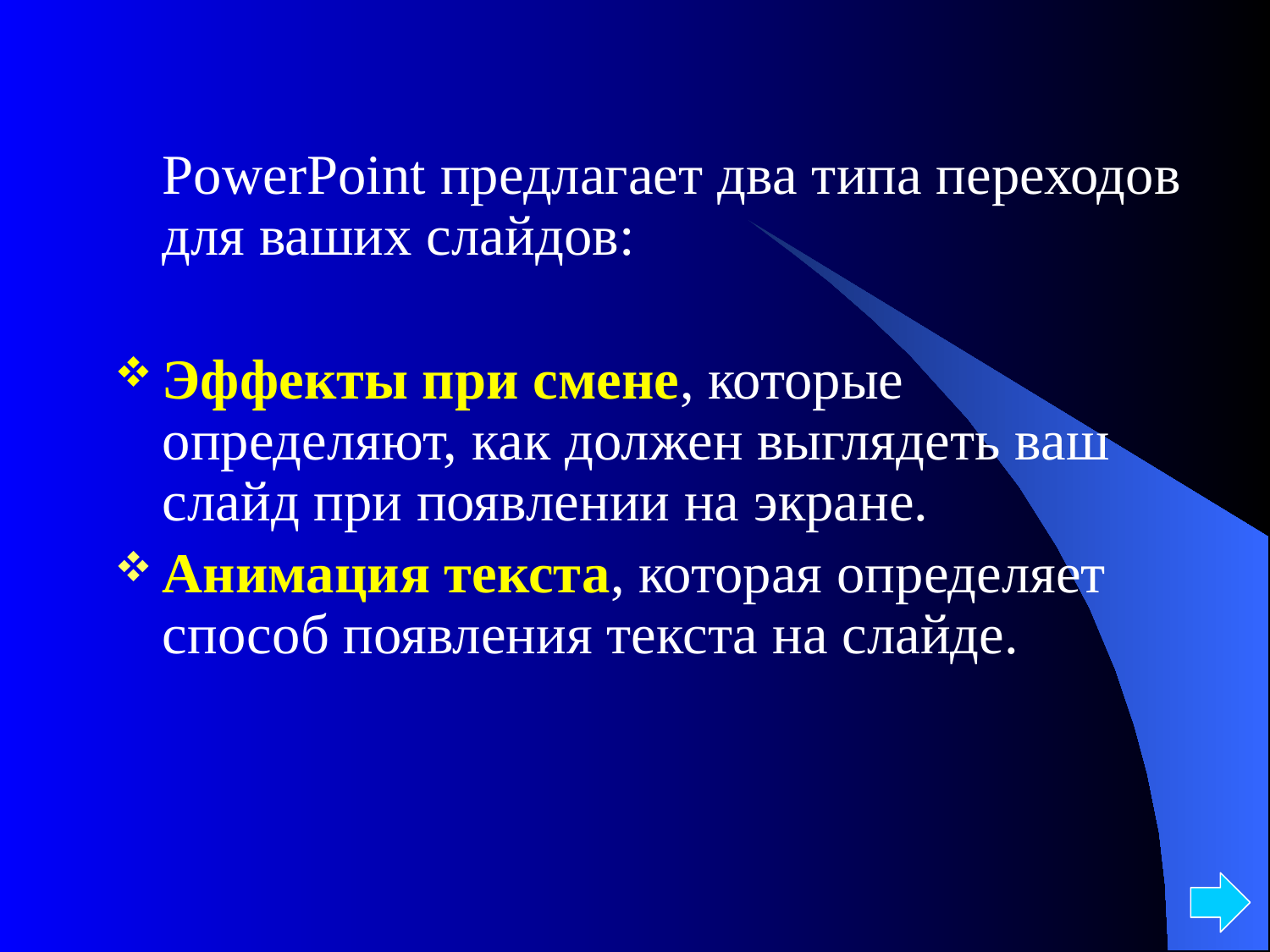

PowerPoint предлагает два типа переходов для ваших слайдов:

Эффекты при смене, которые определяют, как должен выглядеть ваш слайд при появлении на экране.
Анимация текста, которая определяет способ появления текста на слайде.